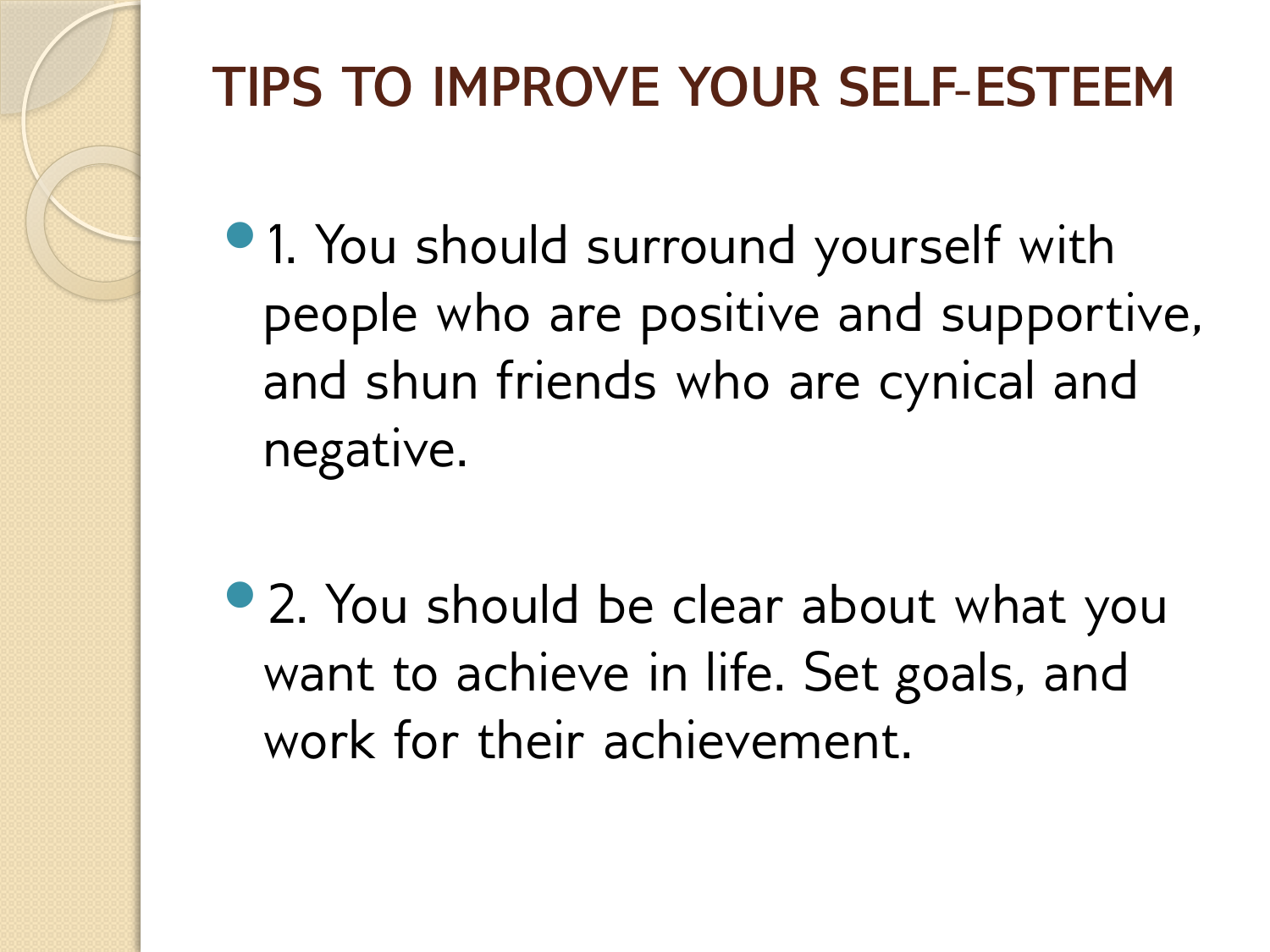

# TIPS TO IMPROVE YOUR SELF-ESTEEM
1. You should surround yourself with people who are positive and supportive, and shun friends who are cynical and negative.

2. You should be clear about what you want to achieve in life. Set goals, and work for their achievement.